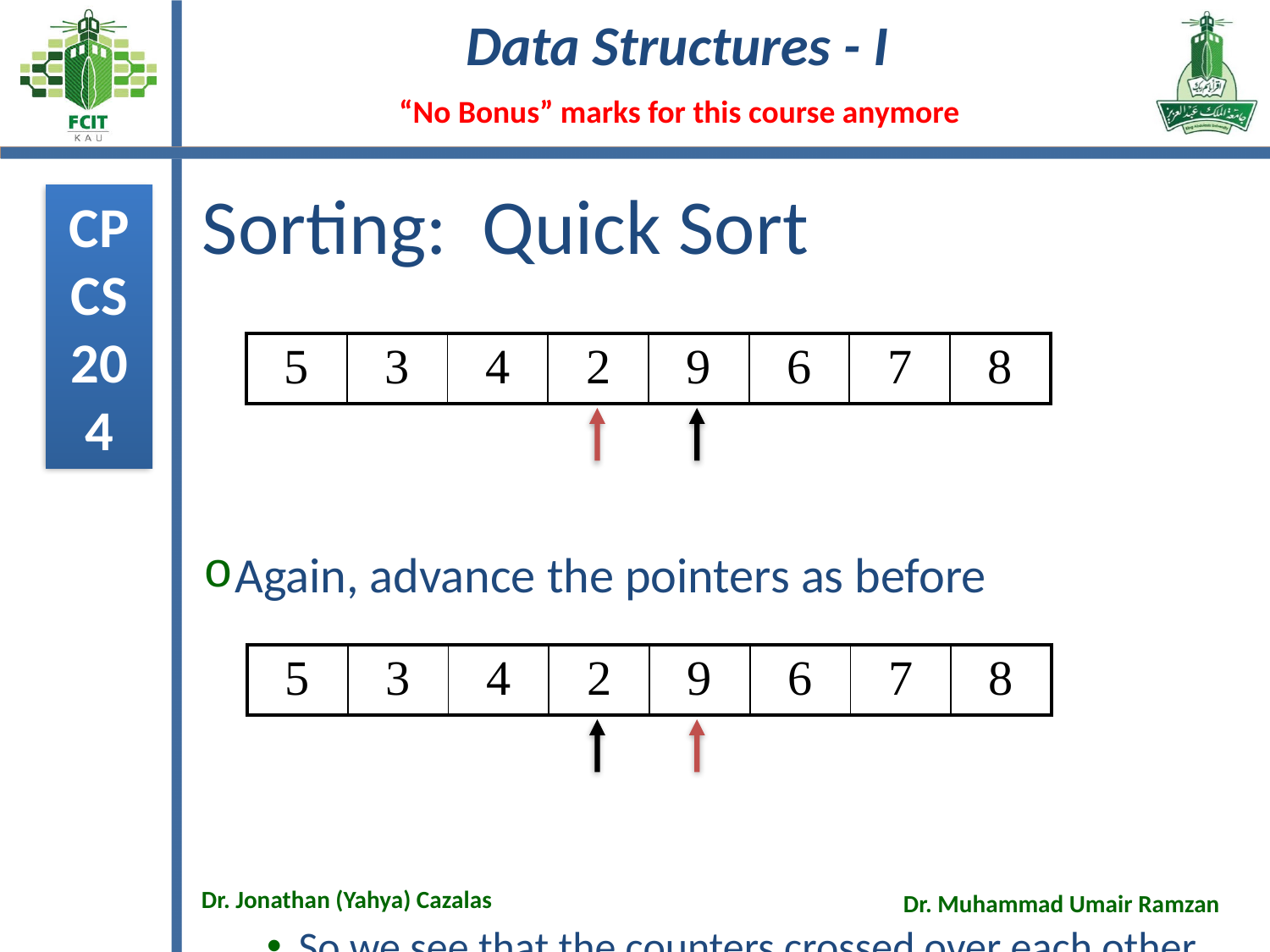

# Sorting:  Quick Sort

Again, advance the pointers as before

So we see that the counters crossed over each other

| 5 | 3 | 4 | 2 | 9 | 6 | 7 | 8 |
| --- | --- | --- | --- | --- | --- | --- | --- |

| 5 | 3 | 4 | 2 | 9 | 6 | 7 | 8 |
| --- | --- | --- | --- | --- | --- | --- | --- |